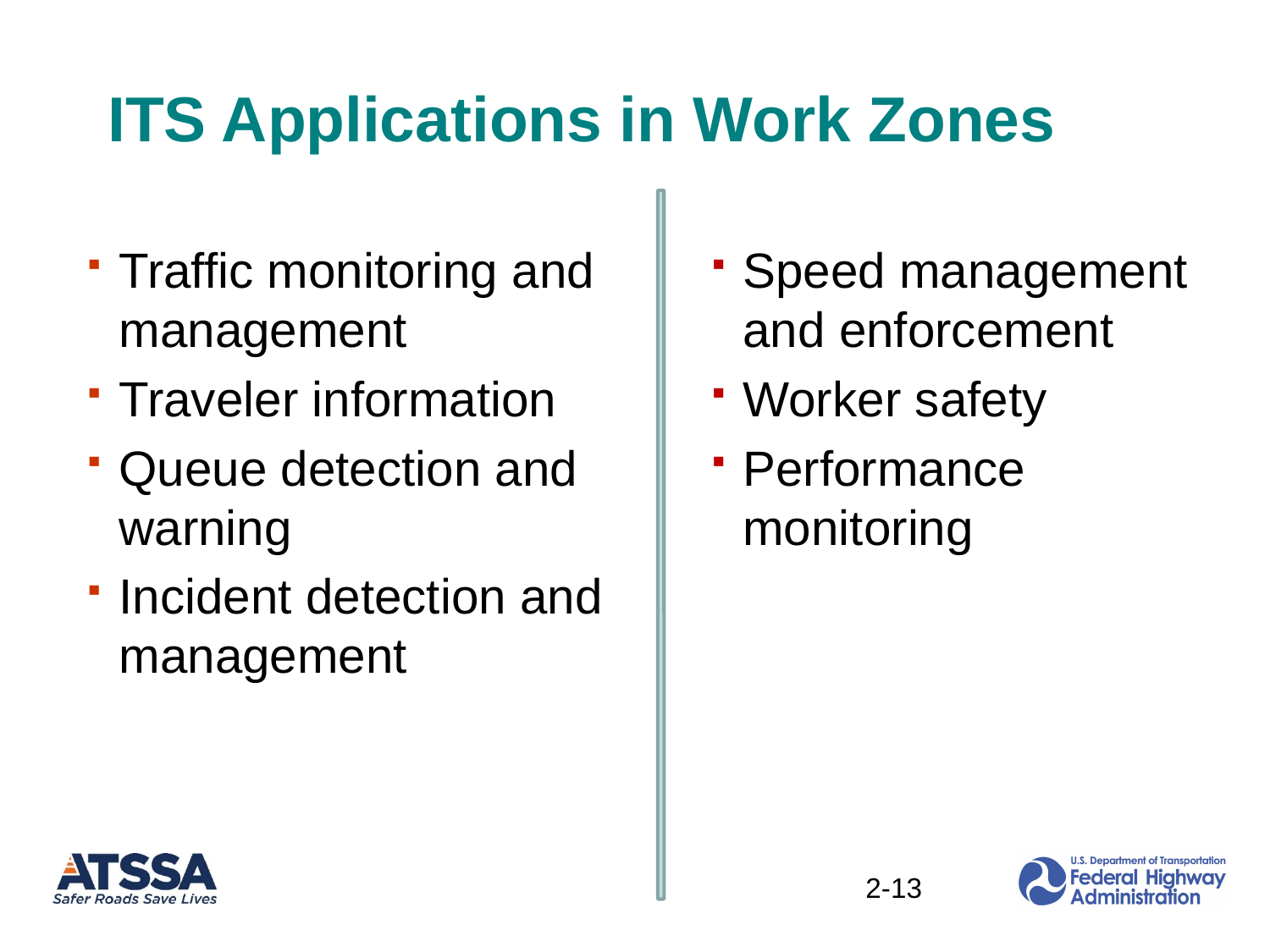

# ITS Applications in Work Zones

Traffic monitoring and
management
Traveler information
Queue detection and
warning
Incident detection and
management
Speed management and enforcement
Worker safety
Performance monitoring